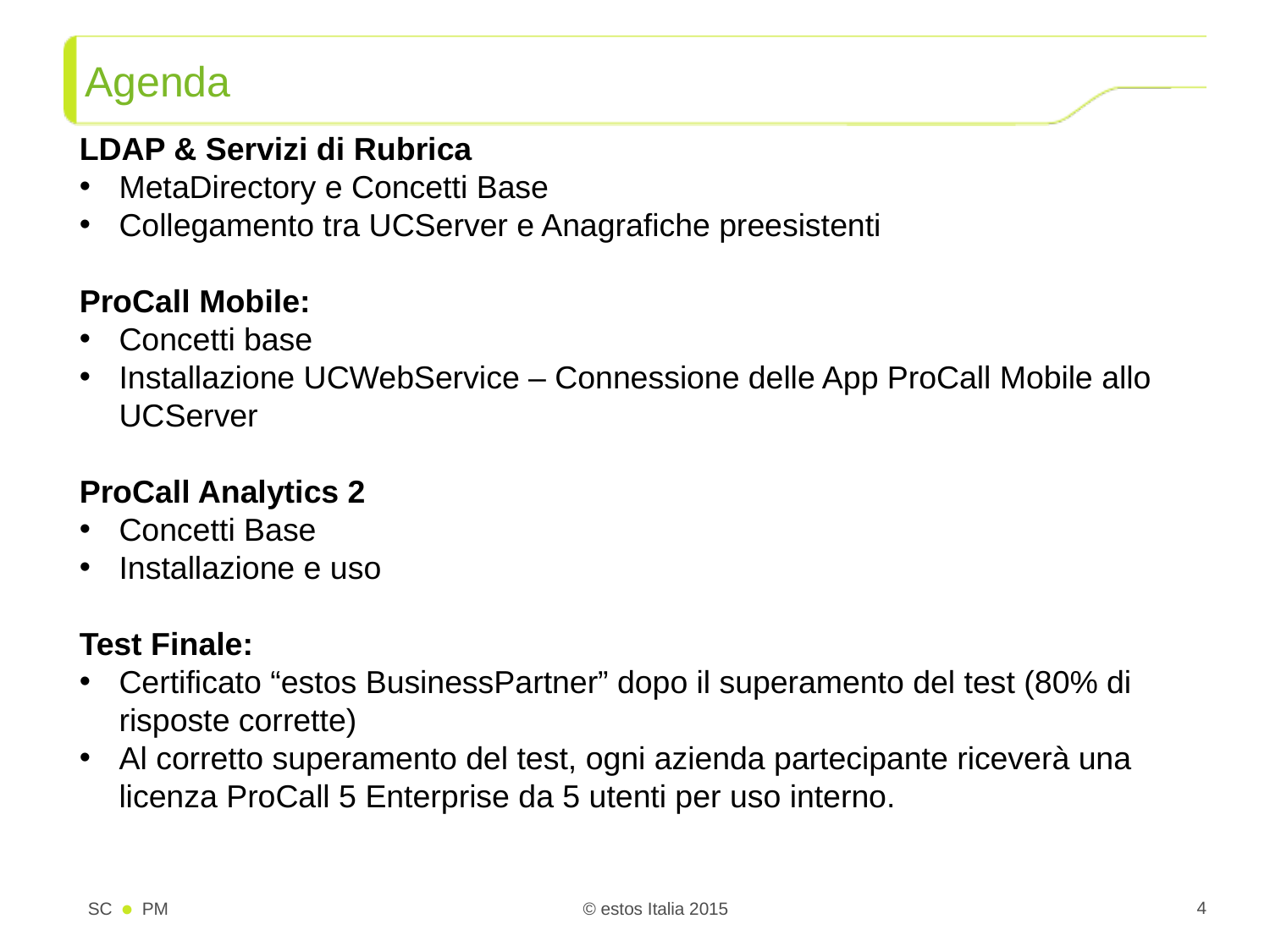

# Agenda

LDAP & Servizi di Rubrica
MetaDirectory e Concetti Base
Collegamento tra UCServer e Anagrafiche preesistenti

ProCall Mobile:
Concetti base
Installazione UCWebService – Connessione delle App ProCall Mobile allo UCServer

ProCall Analytics 2
Concetti Base
Installazione e uso

Test Finale:
Certificato “estos BusinessPartner” dopo il superamento del test (80% di risposte corrette)
Al corretto superamento del test, ogni azienda partecipante riceverà una licenza ProCall 5 Enterprise da 5 utenti per uso interno.
SC
PM
4